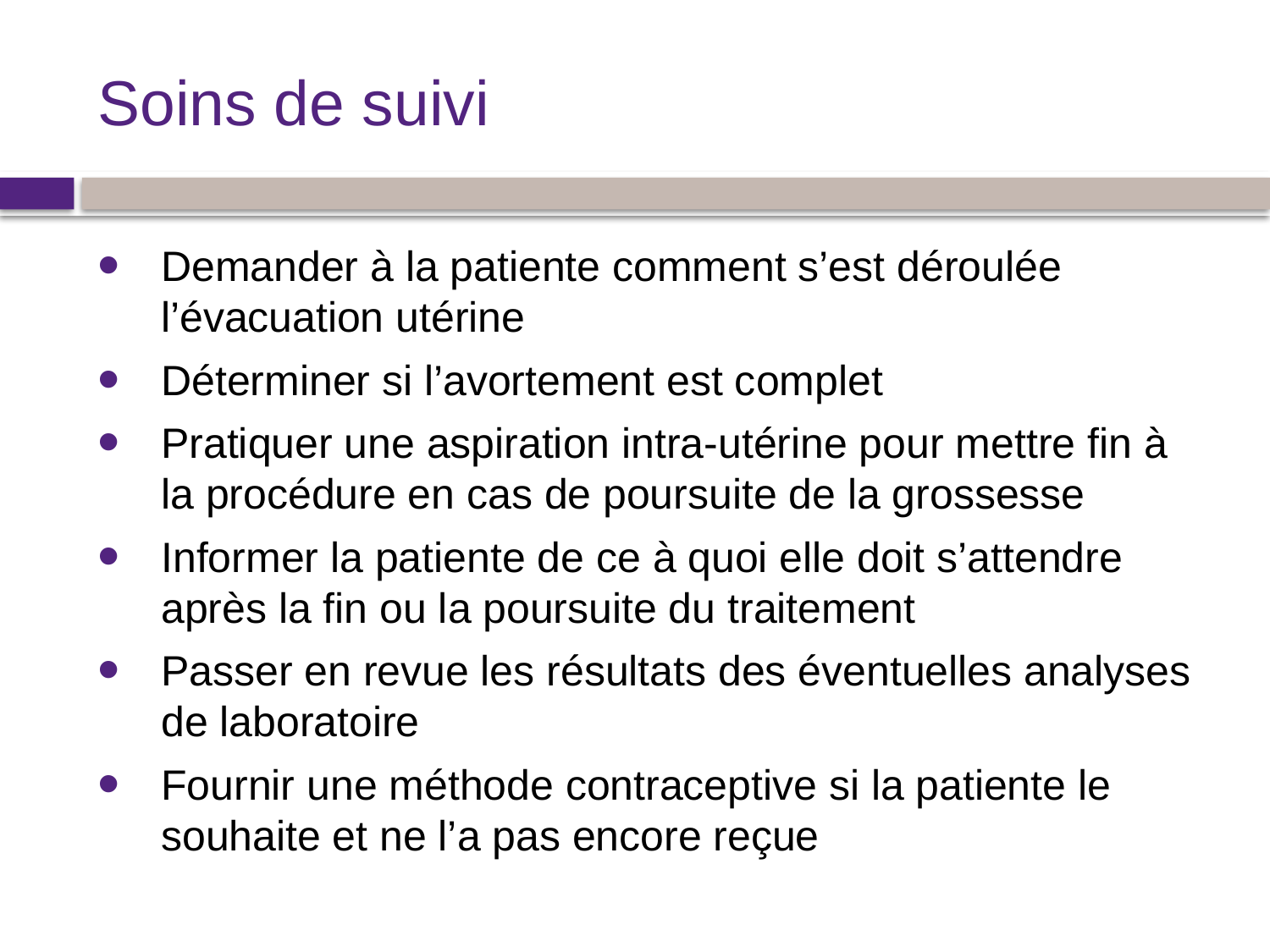

# Soins de suivi
Demander à la patiente comment s’est déroulée l’évacuation utérine
Déterminer si l’avortement est complet
Pratiquer une aspiration intra-utérine pour mettre fin à la procédure en cas de poursuite de la grossesse
Informer la patiente de ce à quoi elle doit s’attendre après la fin ou la poursuite du traitement
Passer en revue les résultats des éventuelles analyses de laboratoire
Fournir une méthode contraceptive si la patiente le souhaite et ne l’a pas encore reçue